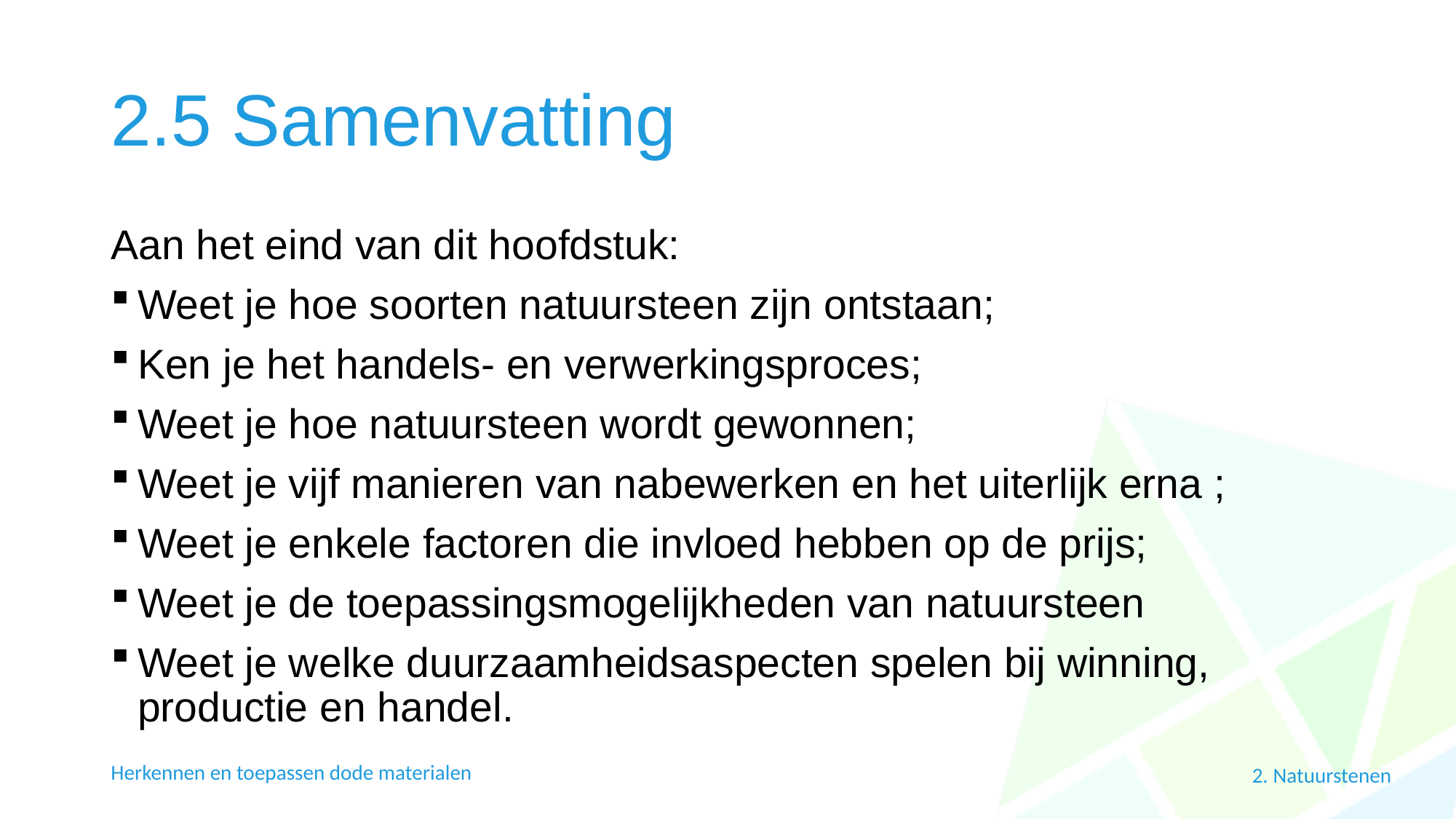

# 2.5 Samenvatting
Aan het eind van dit hoofdstuk:
Weet je hoe soorten natuursteen zijn ontstaan;
Ken je het handels- en verwerkingsproces;
Weet je hoe natuursteen wordt gewonnen;
Weet je vijf manieren van nabewerken en het uiterlijk erna ;
Weet je enkele factoren die invloed hebben op de prijs;
Weet je de toepassingsmogelijkheden van natuursteen
Weet je welke duurzaamheidsaspecten spelen bij winning, productie en handel.
Herkennen en toepassen dode materialen
2. Natuurstenen